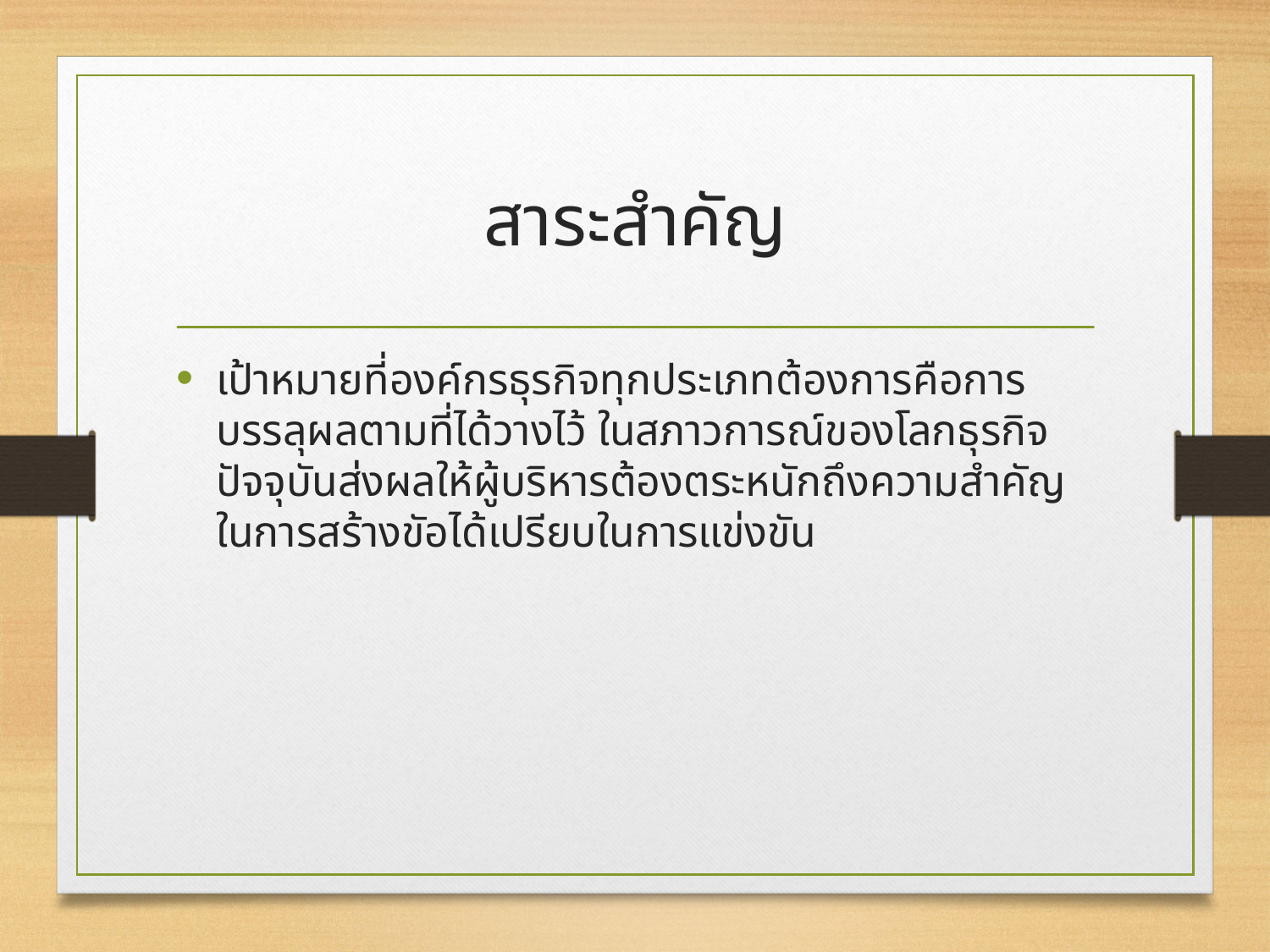

# สาระสำคัญ
เป้าหมายที่องค์กรธุรกิจทุกประเภทต้องการคือการบรรลุผลตามที่ได้วางไว้ ในสภาวการณ์ของโลกธุรกิจปัจจุบันส่งผลให้ผู้บริหารต้องตระหนักถึงความสำคัญในการสร้างขัอได้เปรียบในการแข่งขัน